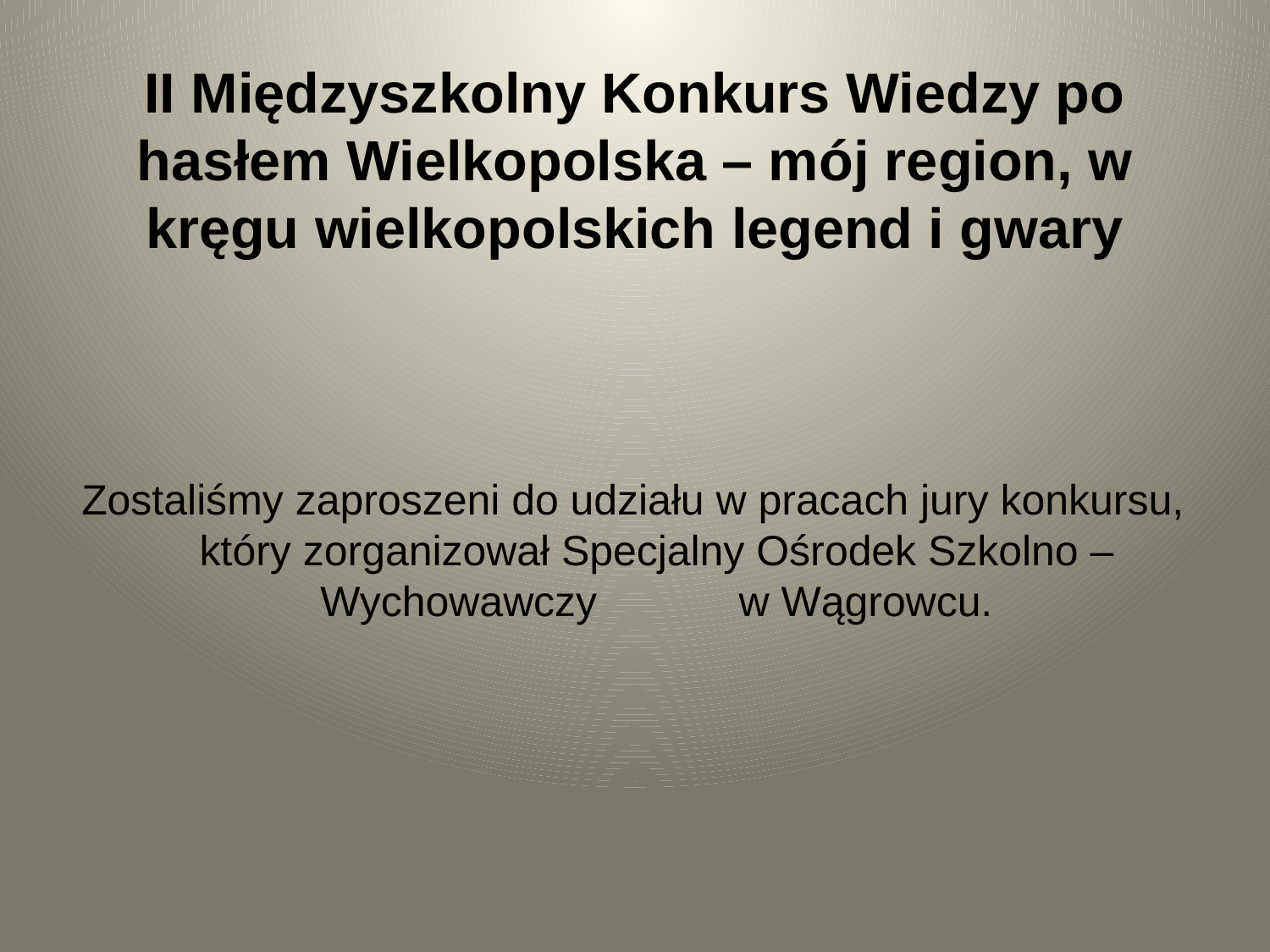

# II Międzyszkolny Konkurs Wiedzy po hasłem Wielkopolska – mój region, w kręgu wielkopolskich legend i gwary
Zostaliśmy zaproszeni do udziału w pracach jury konkursu, który zorganizował Specjalny Ośrodek Szkolno – Wychowawczy            w Wągrowcu.